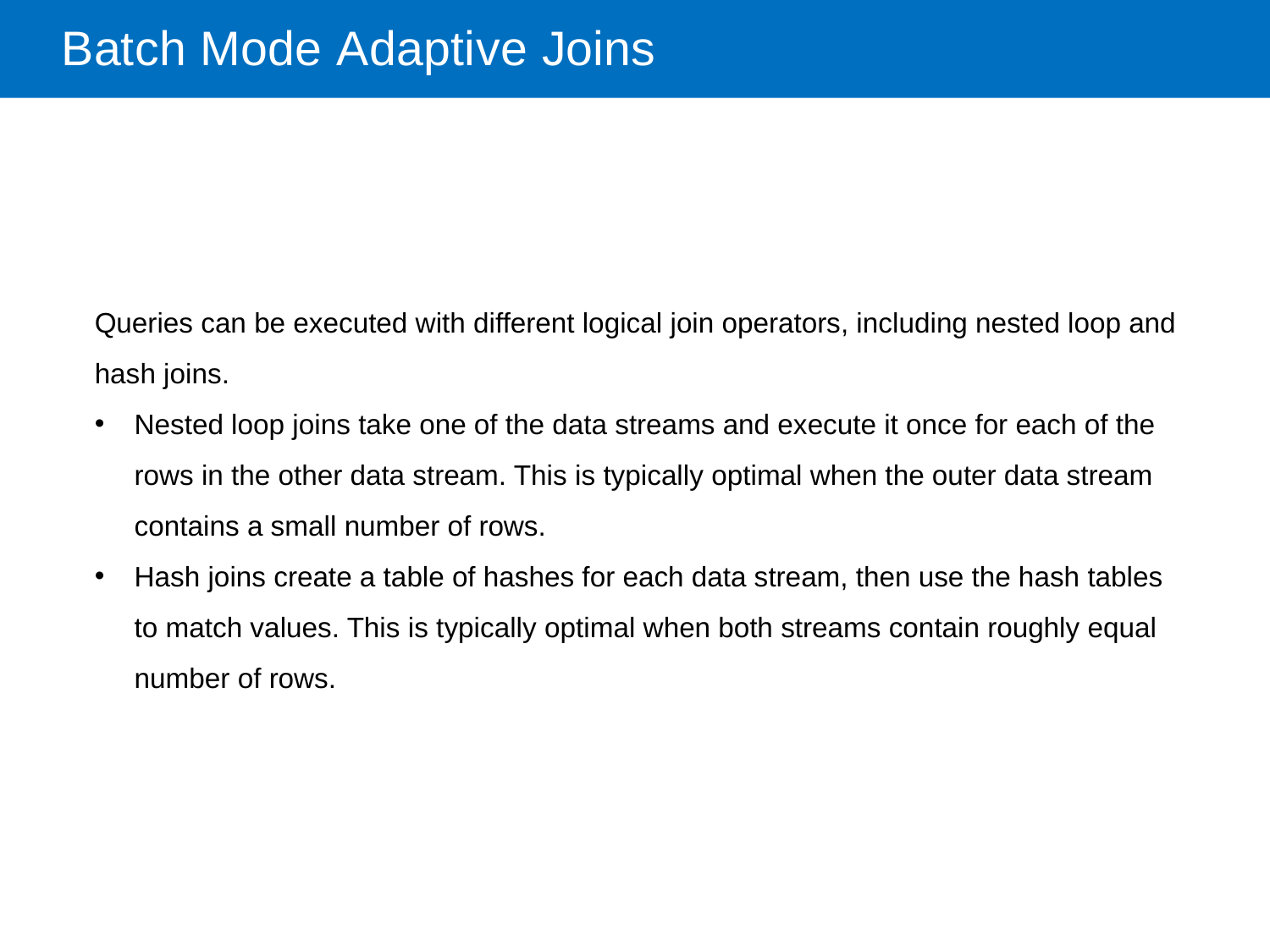

# Batch Mode Adaptive Joins
Queries can be executed with different logical join operators, including nested loop and hash joins.
Nested loop joins take one of the data streams and execute it once for each of the rows in the other data stream. This is typically optimal when the outer data stream contains a small number of rows.
Hash joins create a table of hashes for each data stream, then use the hash tables to match values. This is typically optimal when both streams contain roughly equal number of rows.